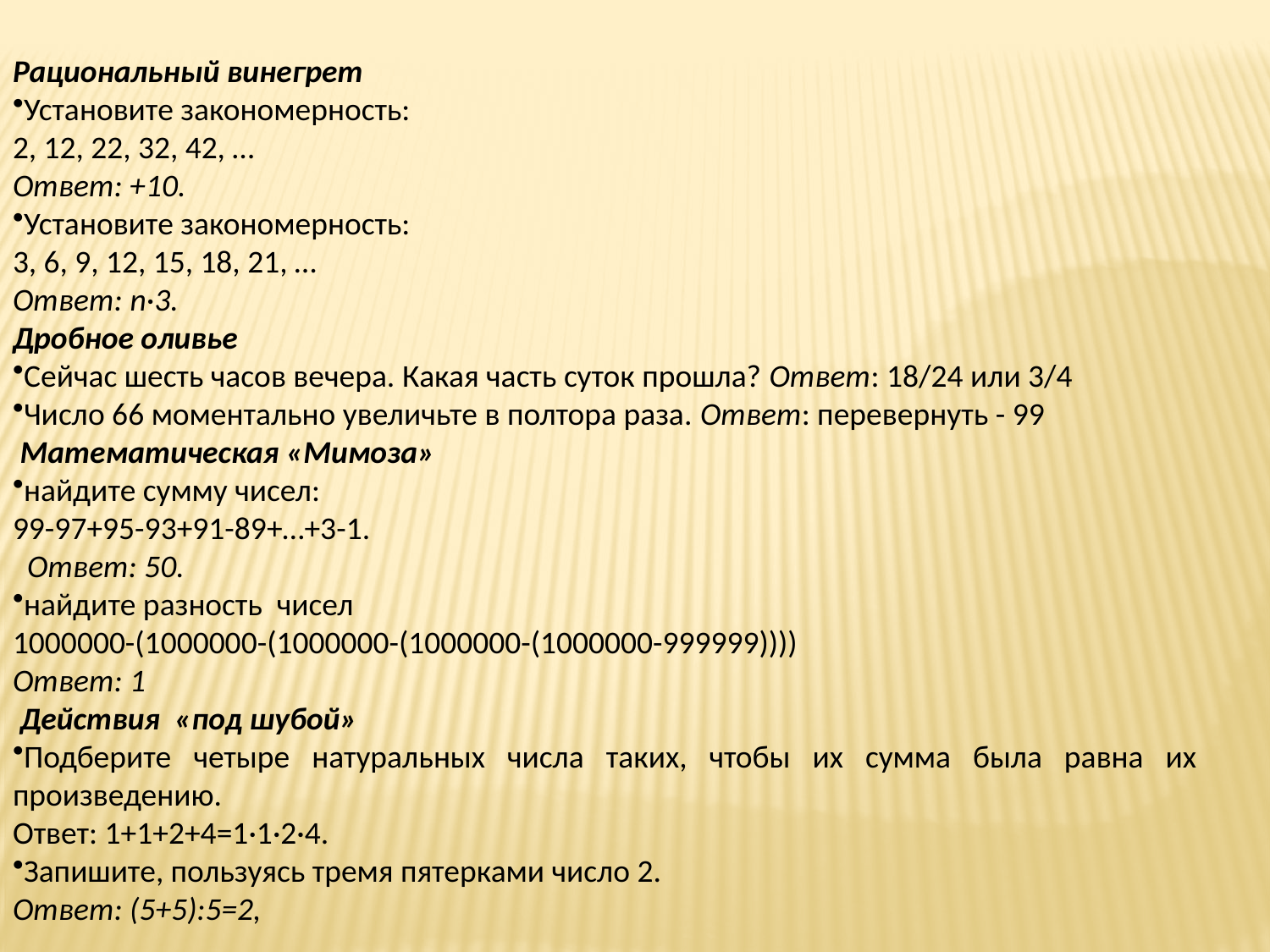

Рациональный винегрет
Установите закономерность:
2, 12, 22, 32, 42, …
Ответ: +10.
Установите закономерность:
3, 6, 9, 12, 15, 18, 21, …
Ответ: n·3.
Дробное оливье
Сейчас шесть часов вечера. Какая часть суток прошла? Ответ: 18/24 или 3/4
Число 66 моментально увеличьте в полтора раза. Ответ: перевернуть - 99
 Математическая «Мимоза»
найдите сумму чисел:
99-97+95-93+91-89+…+3-1.
  Ответ: 50.
найдите разность  чисел
1000000-(1000000-(1000000-(1000000-(1000000-999999))))
Ответ: 1
 Действия  «под шубой»
Подберите четыре натуральных числа таких, чтобы их сумма была равна их произведению.
Ответ: 1+1+2+4=1·1·2·4.
Запишите, пользуясь тремя пятерками число 2.
Ответ: (5+5):5=2,